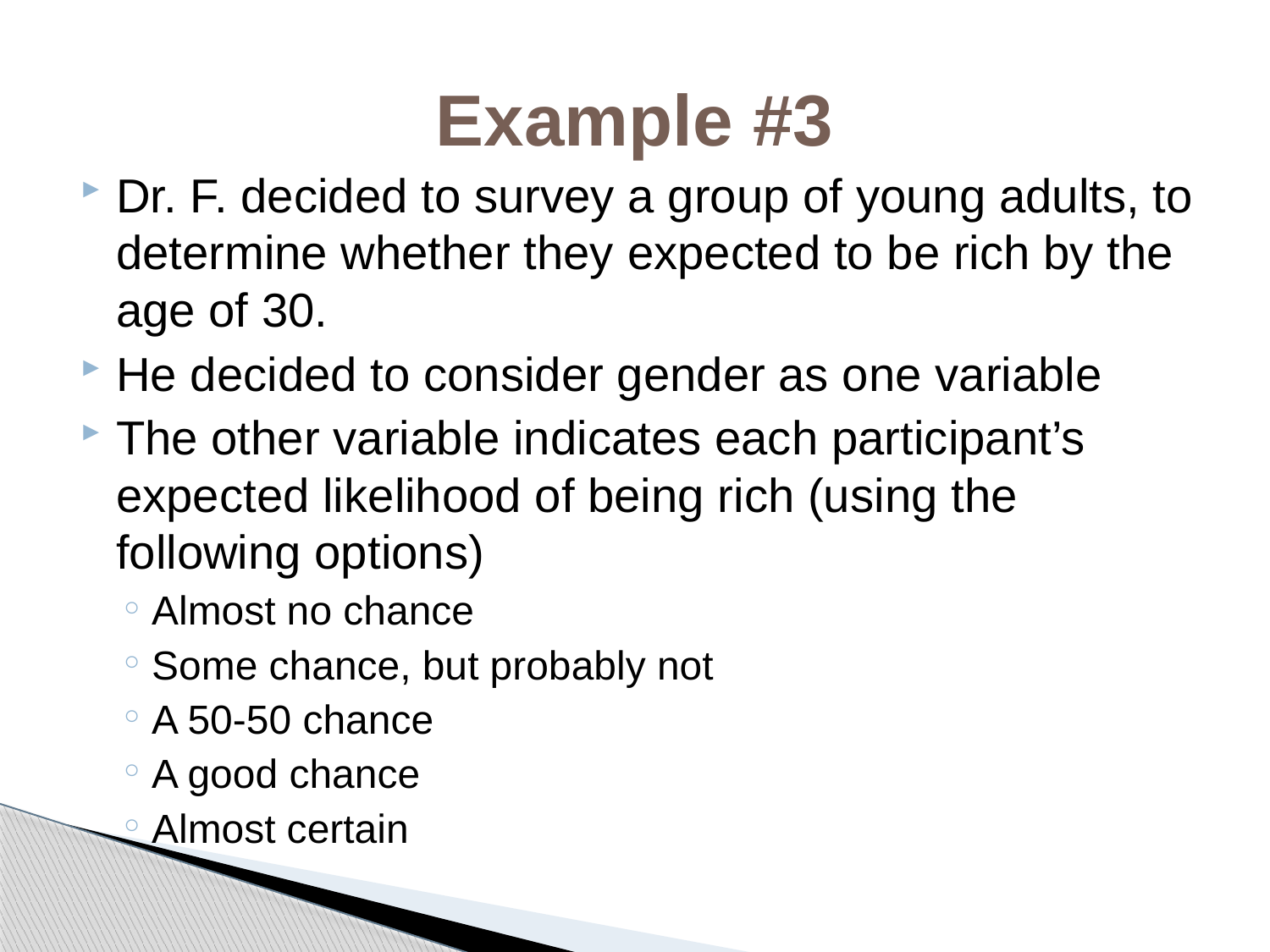

# Example #3
Dr. F. decided to survey a group of young adults, to determine whether they expected to be rich by the age of 30.
He decided to consider gender as one variable
The other variable indicates each participant’s expected likelihood of being rich (using the following options)
Almost no chance
Some chance, but probably not
A 50-50 chance
A good chance
Almost certain